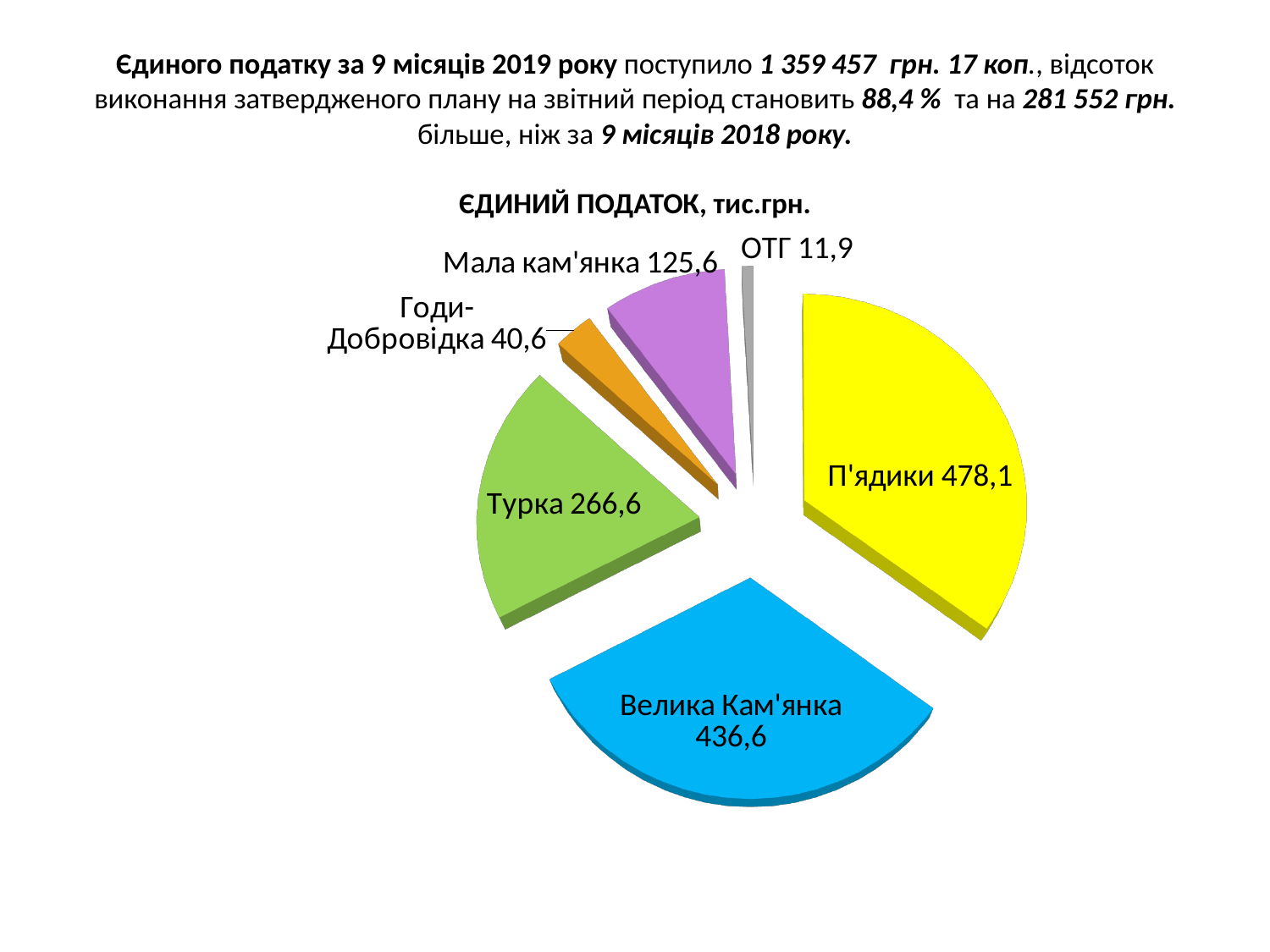

# Єдиного податку за 9 місяців 2019 року поступило 1 359 457  грн. 17 коп., відсоток виконання затвердженого плану на звітний період становить 88,4 %  та на 281 552 грн. більше, ніж за 9 місяців 2018 року. ЄДИНИЙ ПОДАТОК, тис.грн.

[unsupported chart]